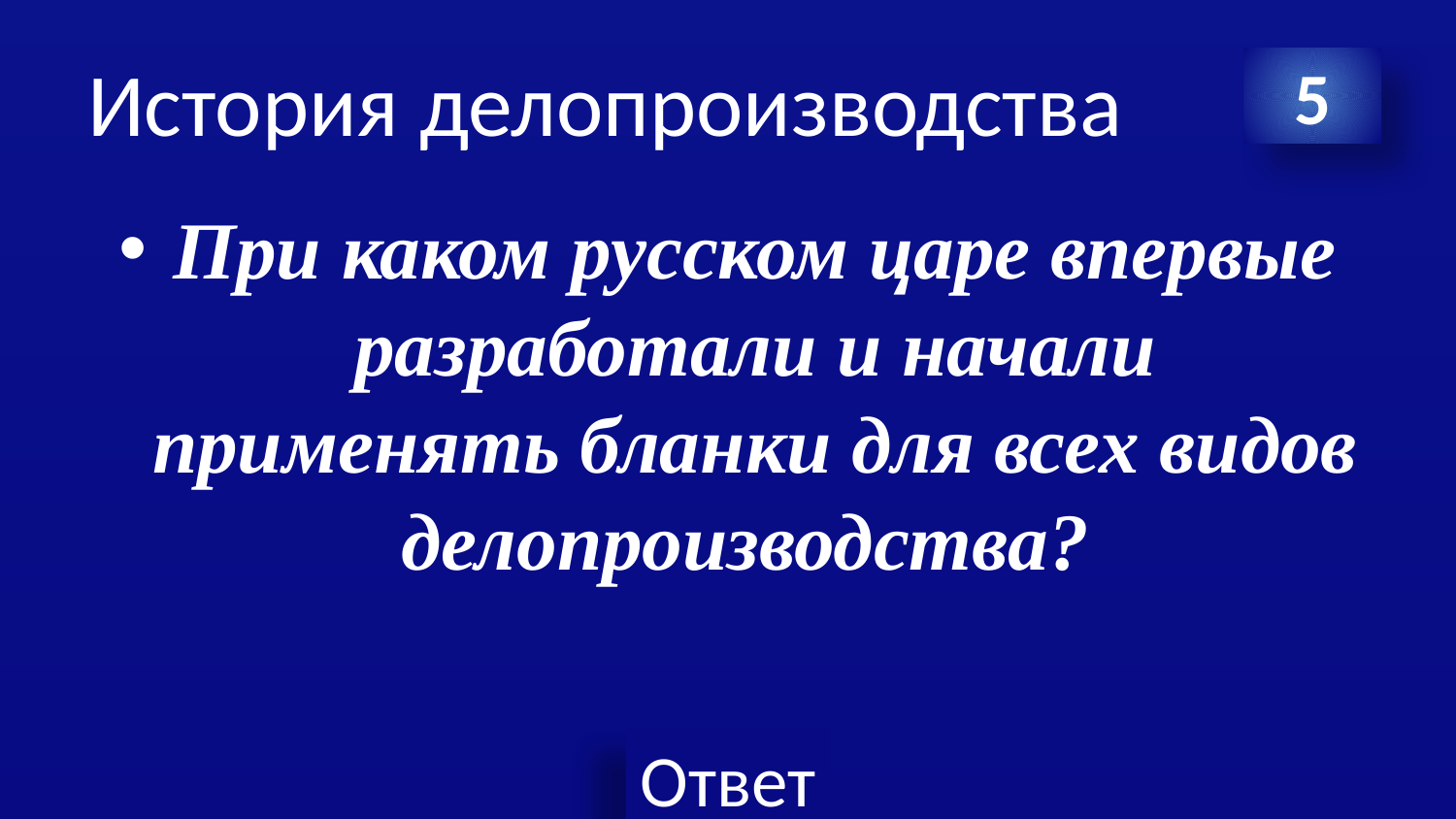

# История делопроизводства
5
При каком русском царе впервые разработали и начали применять бланки для всех видов делопроизводства?